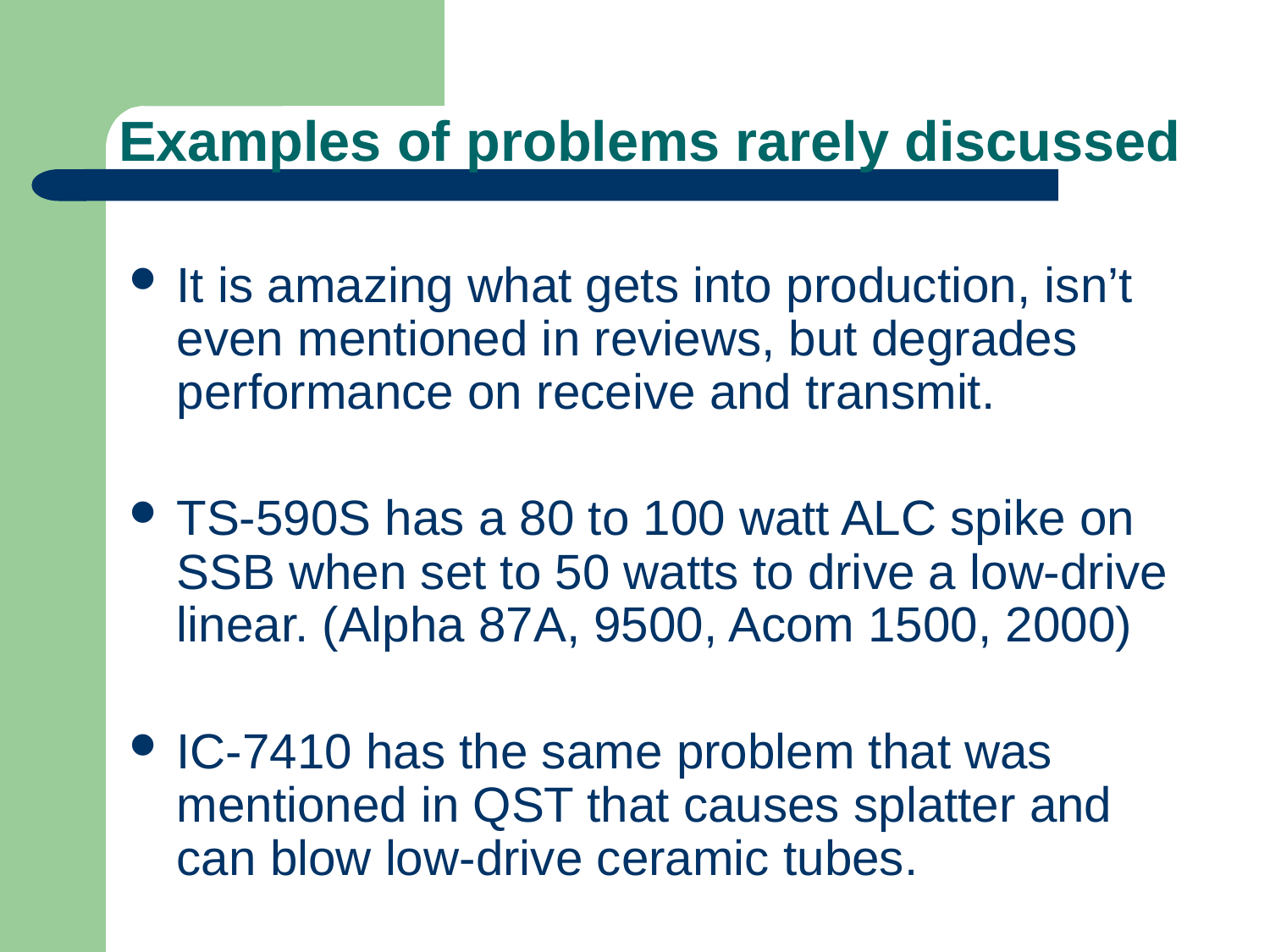

# Examples of problems rarely discussed
It is amazing what gets into production, isn’t even mentioned in reviews, but degrades performance on receive and transmit.

TS-590S has a 80 to 100 watt ALC spike on SSB when set to 50 watts to drive a low-drive linear. (Alpha 87A, 9500, Acom 1500, 2000)

IC-7410 has the same problem that was mentioned in QST that causes splatter and can blow low-drive ceramic tubes.